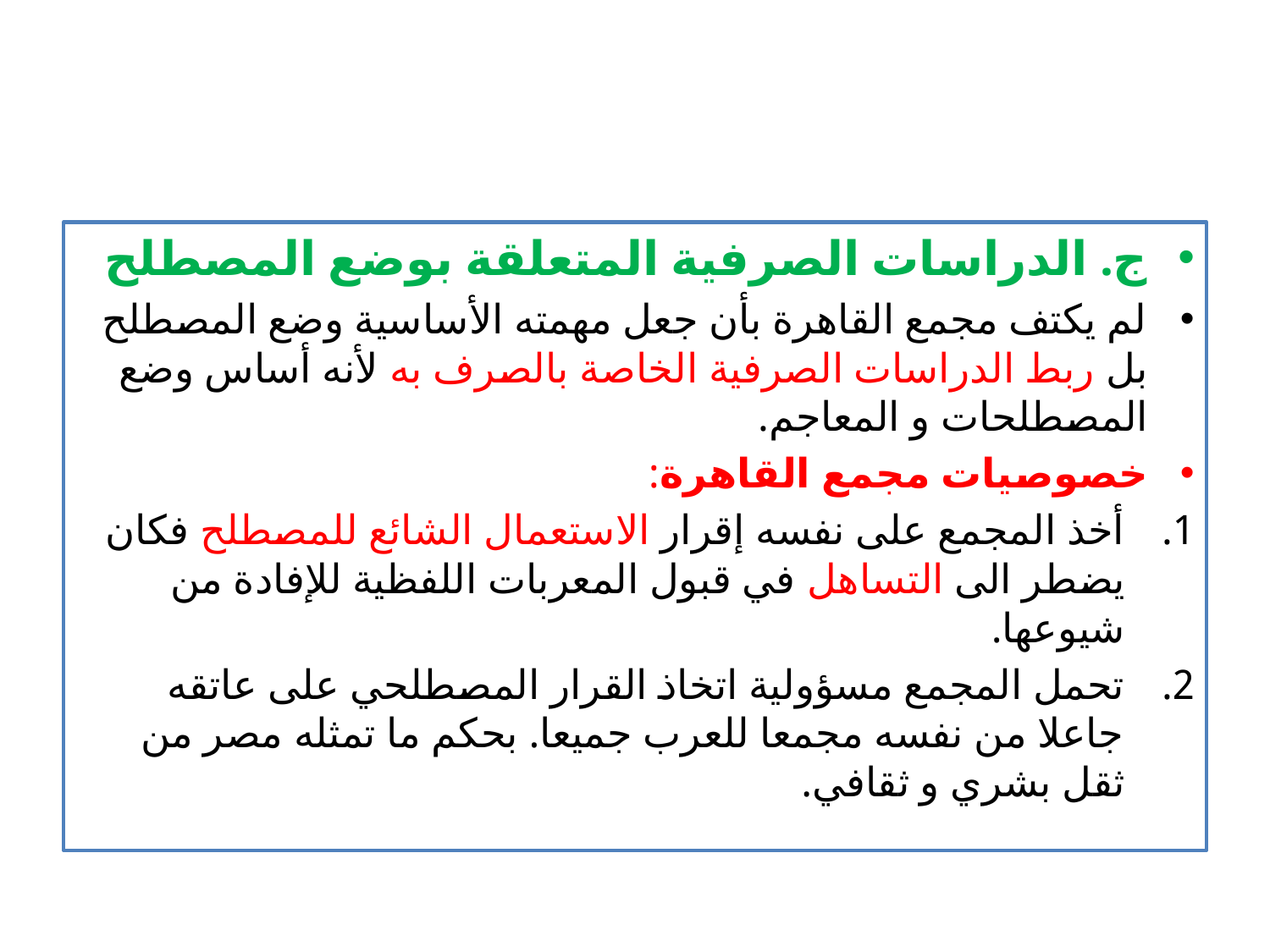

#
ج. الدراسات الصرفية المتعلقة بوضع المصطلح
لم يكتف مجمع القاهرة بأن جعل مهمته الأساسية وضع المصطلح بل ربط الدراسات الصرفية الخاصة بالصرف به لأنه أساس وضع المصطلحات و المعاجم.
خصوصيات مجمع القاهرة:
أخذ المجمع على نفسه إقرار الاستعمال الشائع للمصطلح فكان يضطر الى التساهل في قبول المعربات اللفظية للإفادة من شيوعها.
تحمل المجمع مسؤولية اتخاذ القرار المصطلحي على عاتقه جاعلا من نفسه مجمعا للعرب جميعا. بحكم ما تمثله مصر من ثقل بشري و ثقافي.